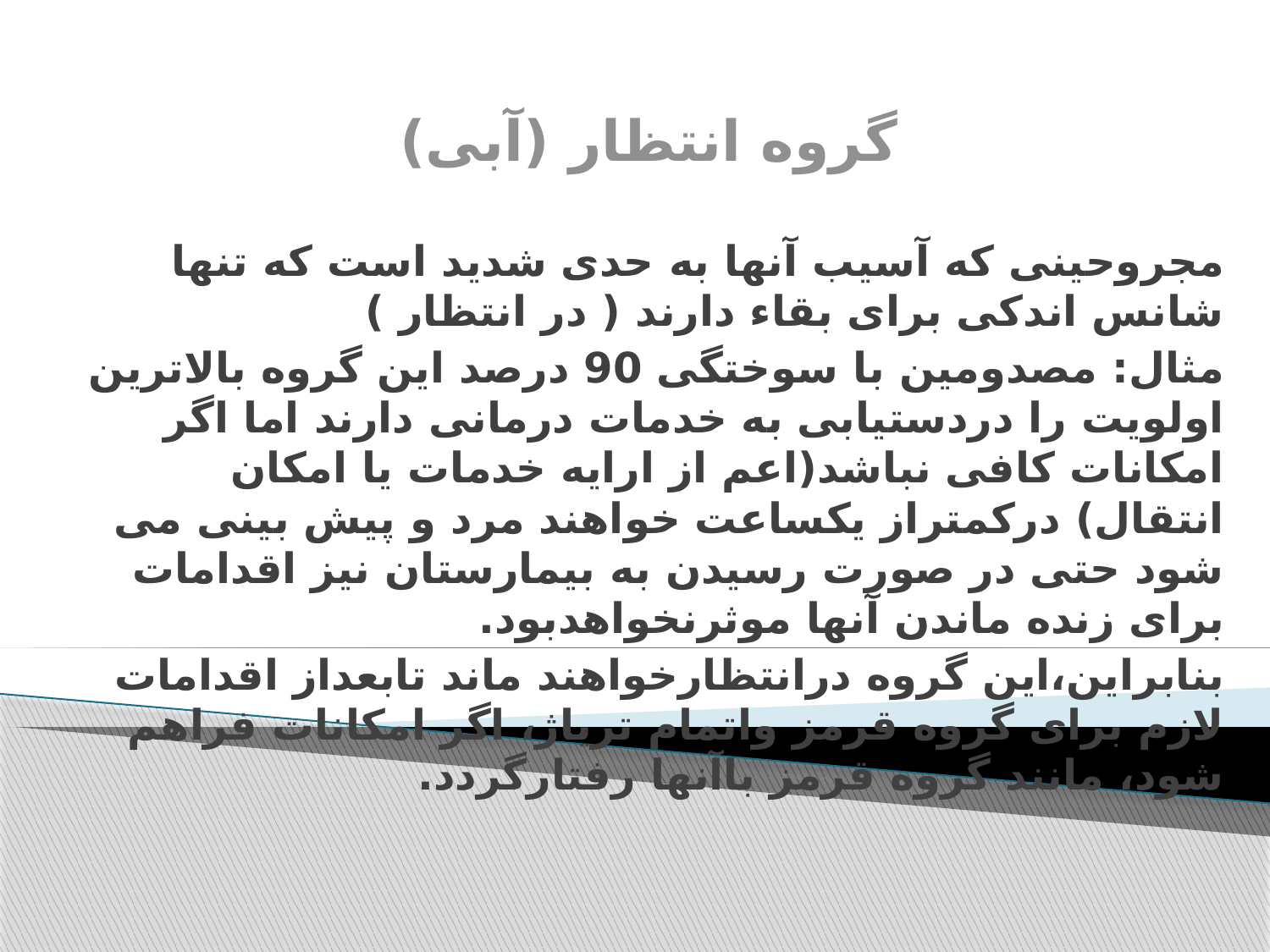

# گروه انتظار (آبی)
مجروحینی که آسیب آنها به حدی شدید است که تنها شانس اندکی برای بقاء دارند ( در انتظار )
مثال: مصدومین با سوختگی 90 درصد این گروه بالاترین اولویت را دردستیابی به خدمات درمانی دارند اما اگر امکانات کافی نباشد(اعم از ارایه خدمات یا امکان  انتقال) درکمتراز یکساعت خواهند مرد و پیش بینی می شود حتی در صورت رسیدن به بیمارستان نیز اقدامات برای زنده ماندن آنها موثرنخواهدبود.
بنابراین،این گروه درانتظارخواهند ماند تابعداز اقدامات لازم برای گروه قرمز واتمام تریاژ، اگر امکانات فراهم شود، مانند گروه قرمز باآنها رفتارگردد.